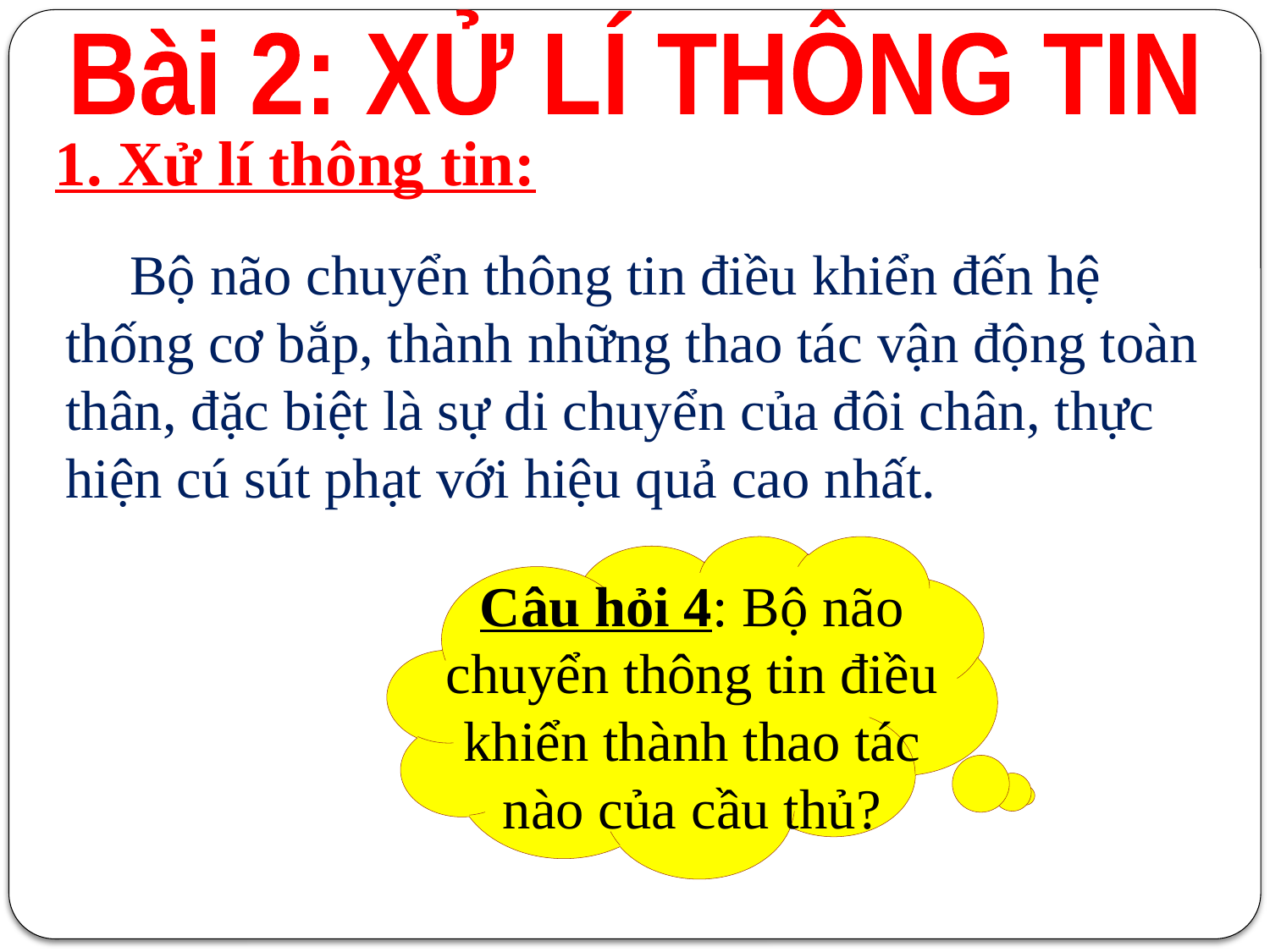

Bài 2: XỬ LÍ THÔNG TIN
1. Xử lí thông tin:
Bộ não chuyển thông tin điều khiển đến hệ thống cơ bắp, thành những thao tác vận động toàn thân, đặc biệt là sự di chuyển của đôi chân, thực hiện cú sút phạt với hiệu quả cao nhất.

Câu hỏi 4: Bộ não chuyển thông tin điều khiển thành thao tác nào của cầu thủ?